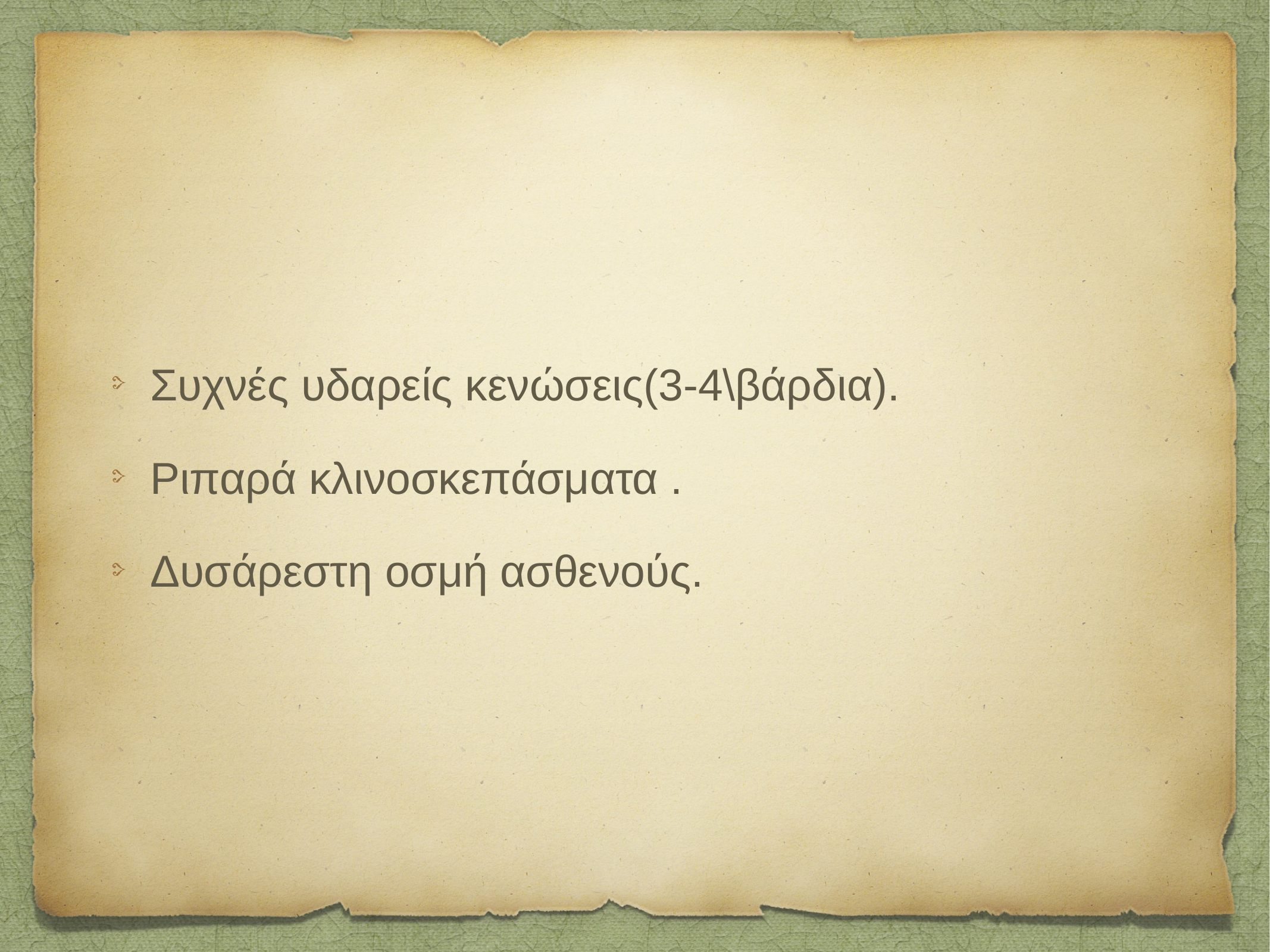

Συχνές υδαρείς κενώσεις(3-4\βάρδια).
Ριπαρά κλινοσκεπάσματα .
Δυσάρεστη οσμή ασθενούς.